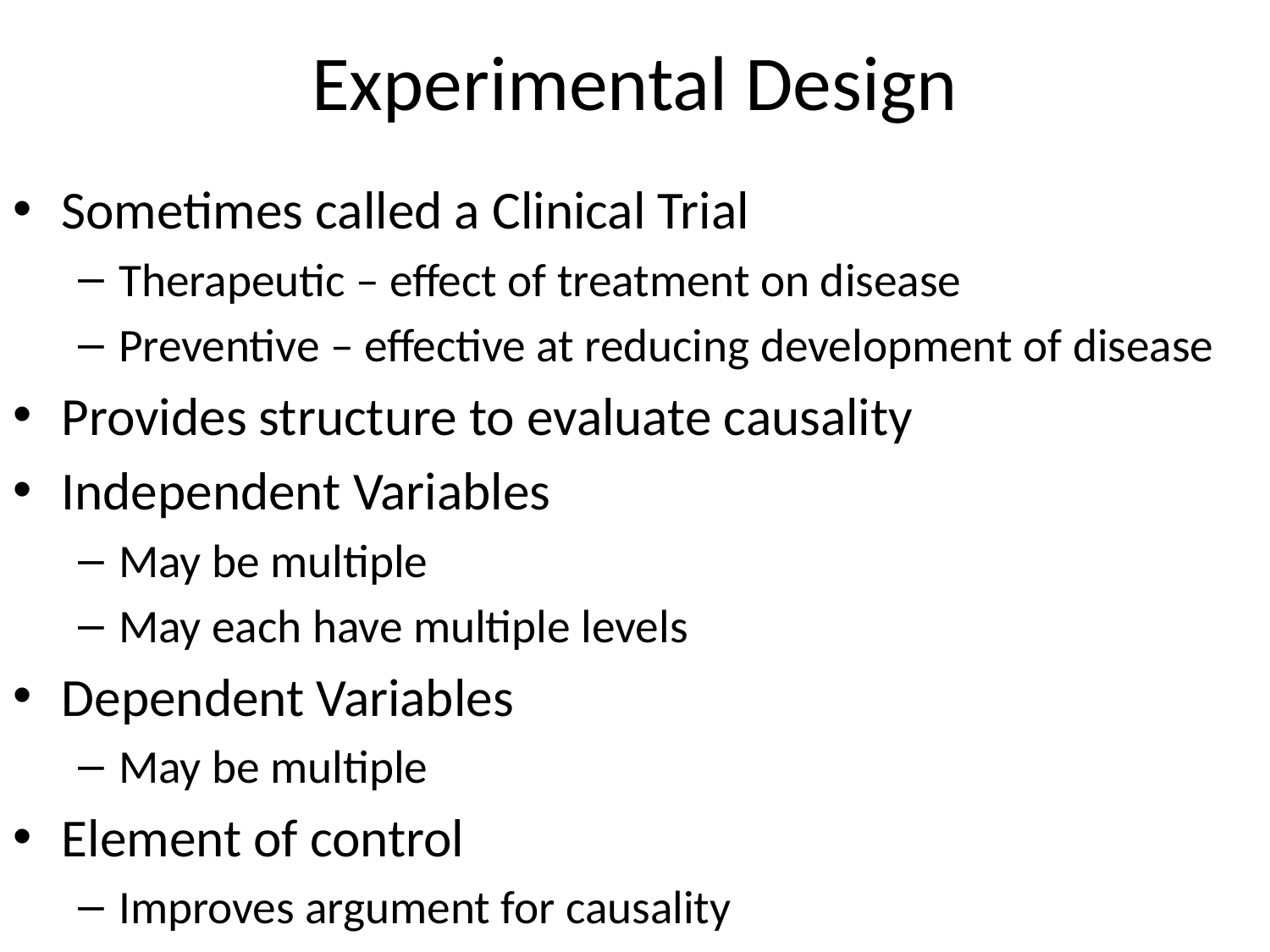

# Experimental Design
Sometimes called a Clinical Trial
Therapeutic – effect of treatment on disease
Preventive – effective at reducing development of disease
Provides structure to evaluate causality
Independent Variables
May be multiple
May each have multiple levels
Dependent Variables
May be multiple
Element of control
Improves argument for causality